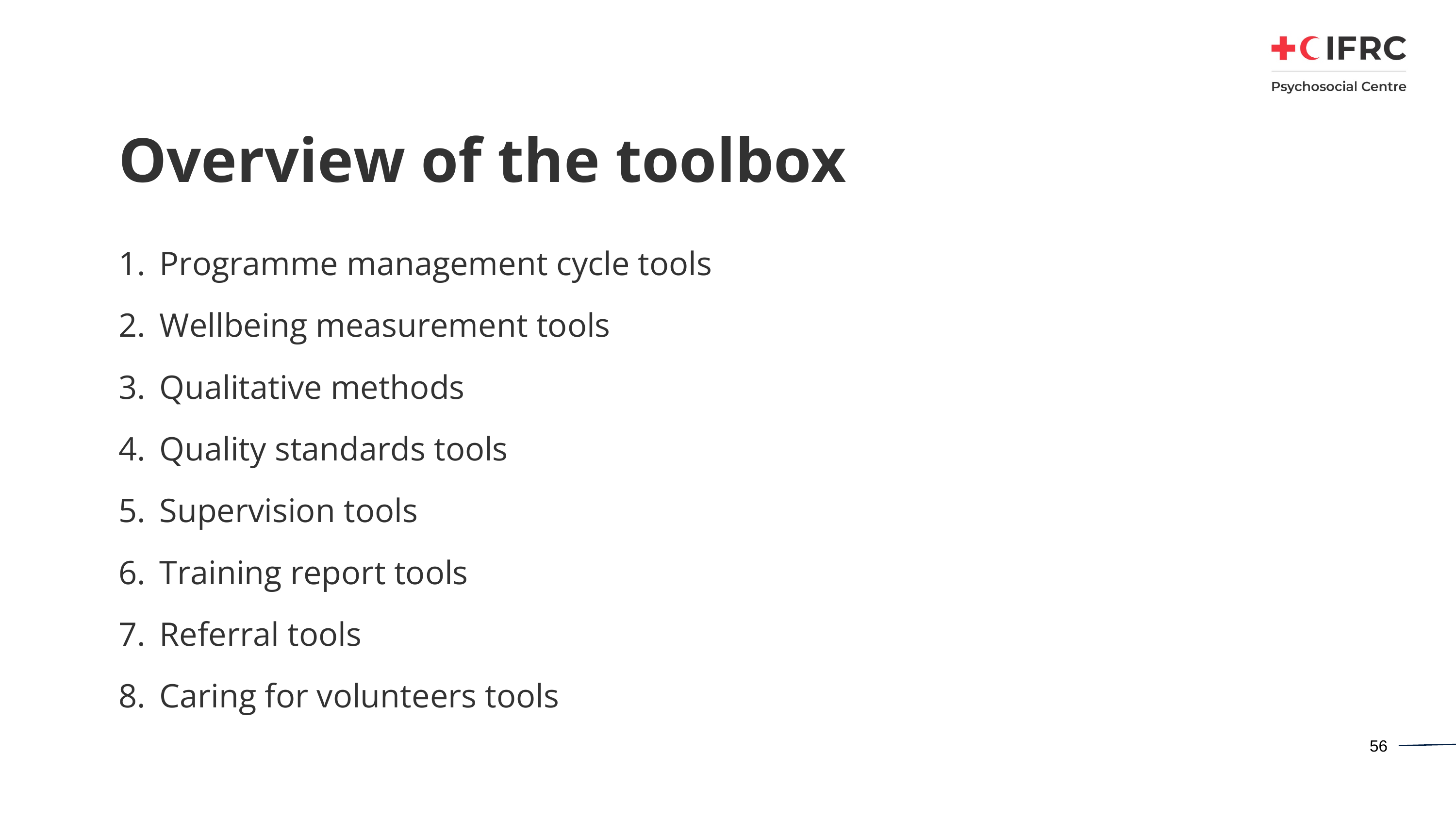

# Overview of the toolbox
Programme management cycle tools
Wellbeing measurement tools
Qualitative methods
Quality standards tools
Supervision tools
Training report tools
Referral tools
Caring for volunteers tools